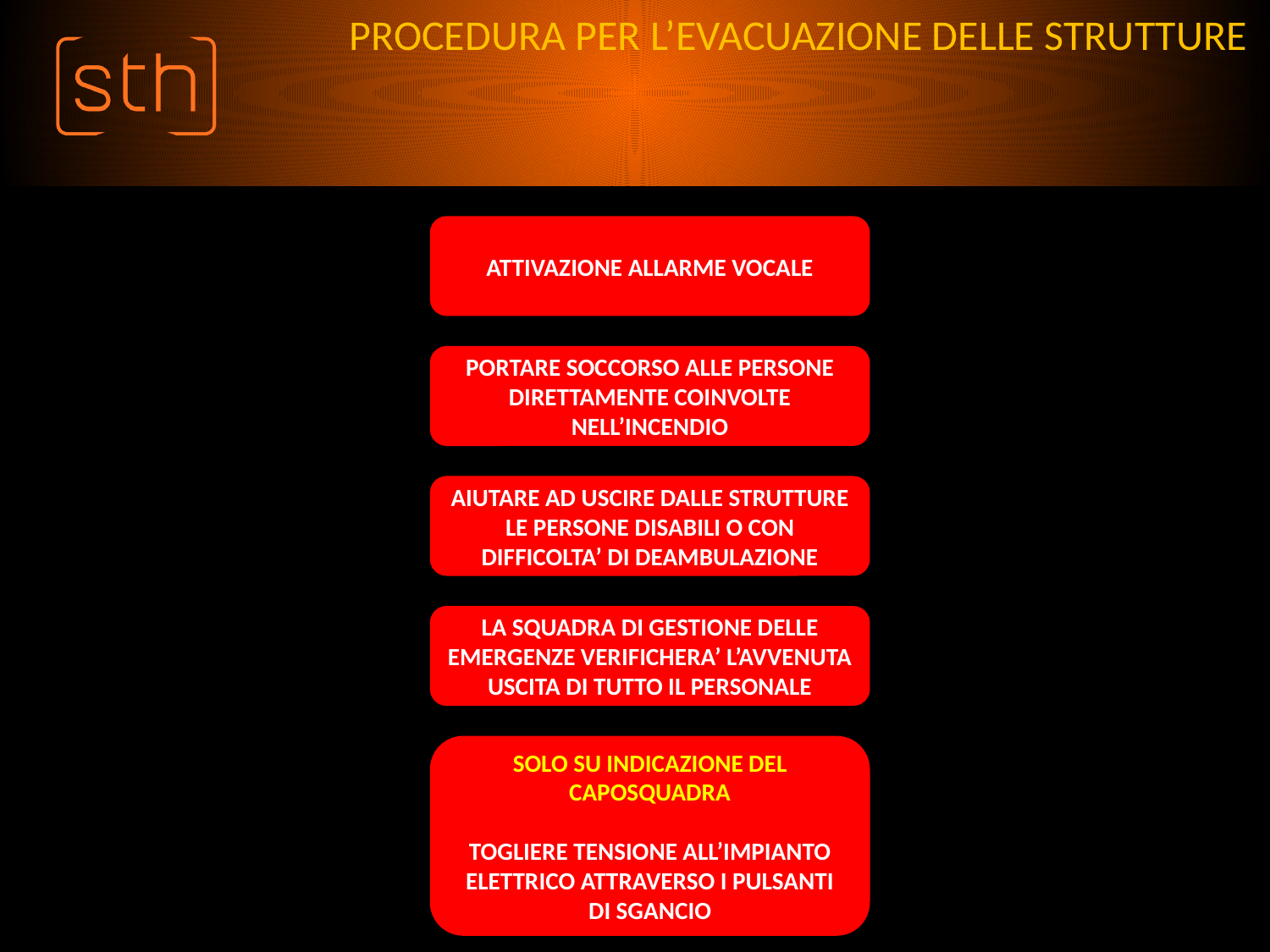

# PROCEDURA PER L’EVACUAZIONE DELLE STRUTTURE
ATTIVAZIONE ALLARME VOCALE
PORTARE SOCCORSO ALLE PERSONE DIRETTAMENTE COINVOLTE NELL’INCENDIO
AIUTARE AD USCIRE DALLE STRUTTURE LE PERSONE DISABILI O CON DIFFICOLTA’ DI DEAMBULAZIONE
LA SQUADRA DI GESTIONE DELLE EMERGENZE VERIFICHERA’ L’AVVENUTA USCITA DI TUTTO IL PERSONALE
SOLO SU INDICAZIONE DEL CAPOSQUADRA

TOGLIERE TENSIONE ALL’IMPIANTO ELETTRICO ATTRAVERSO I PULSANTI DI SGANCIO